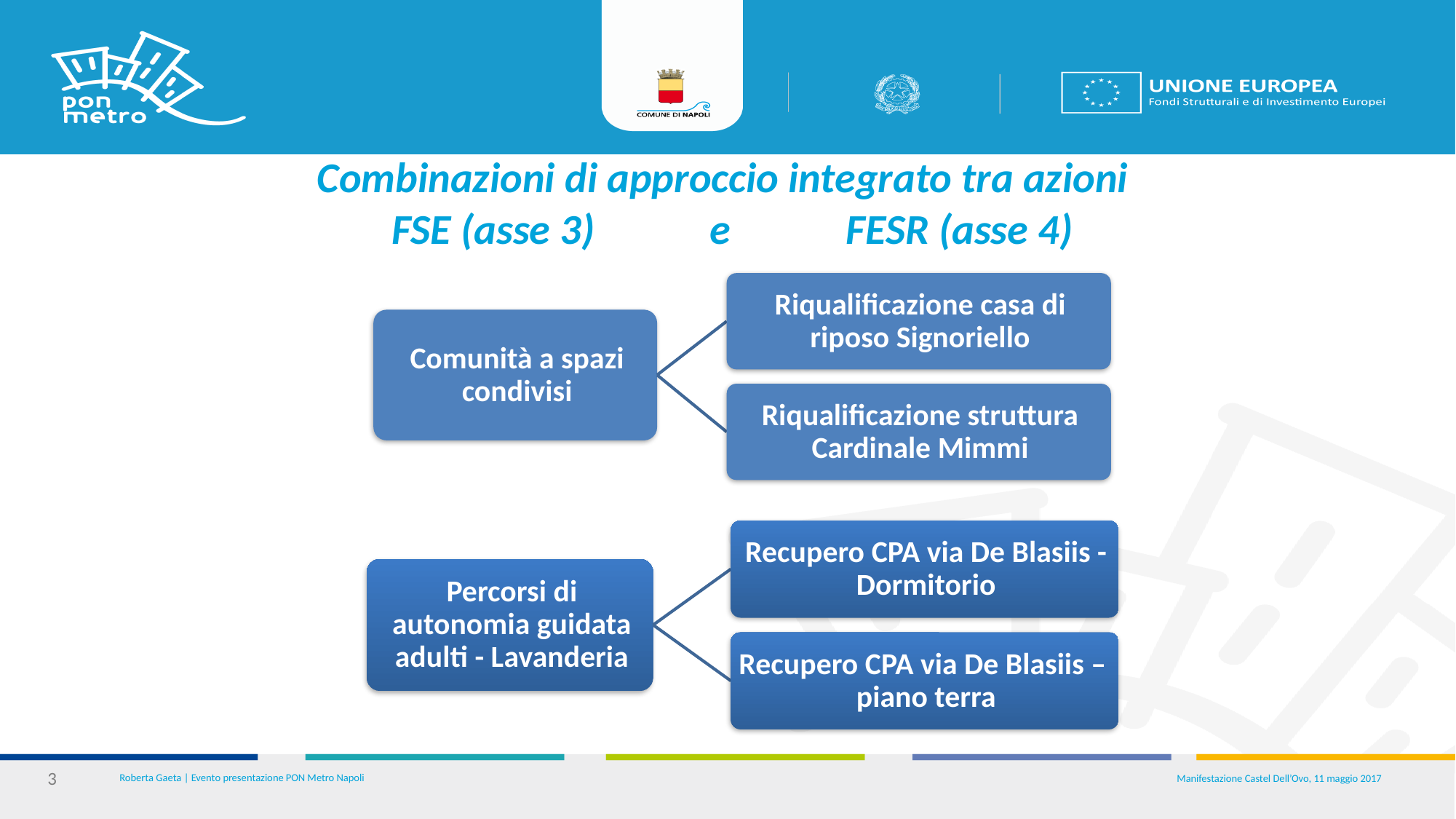

# Combinazioni di approccio integrato tra azioni FSE (asse 3)		e            FESR (asse 4)
Comunità a spazi condivisi

Riqualificazione casa di riposo Signoriello

Riqualificazione struttura Cardinale Mimmi
Percorsi di autonomia guidata adulti - Lavanderia

Recupero CPA via De Blasiis - Dormitorio

Recupero CPA via De Blasiis –  piano terra